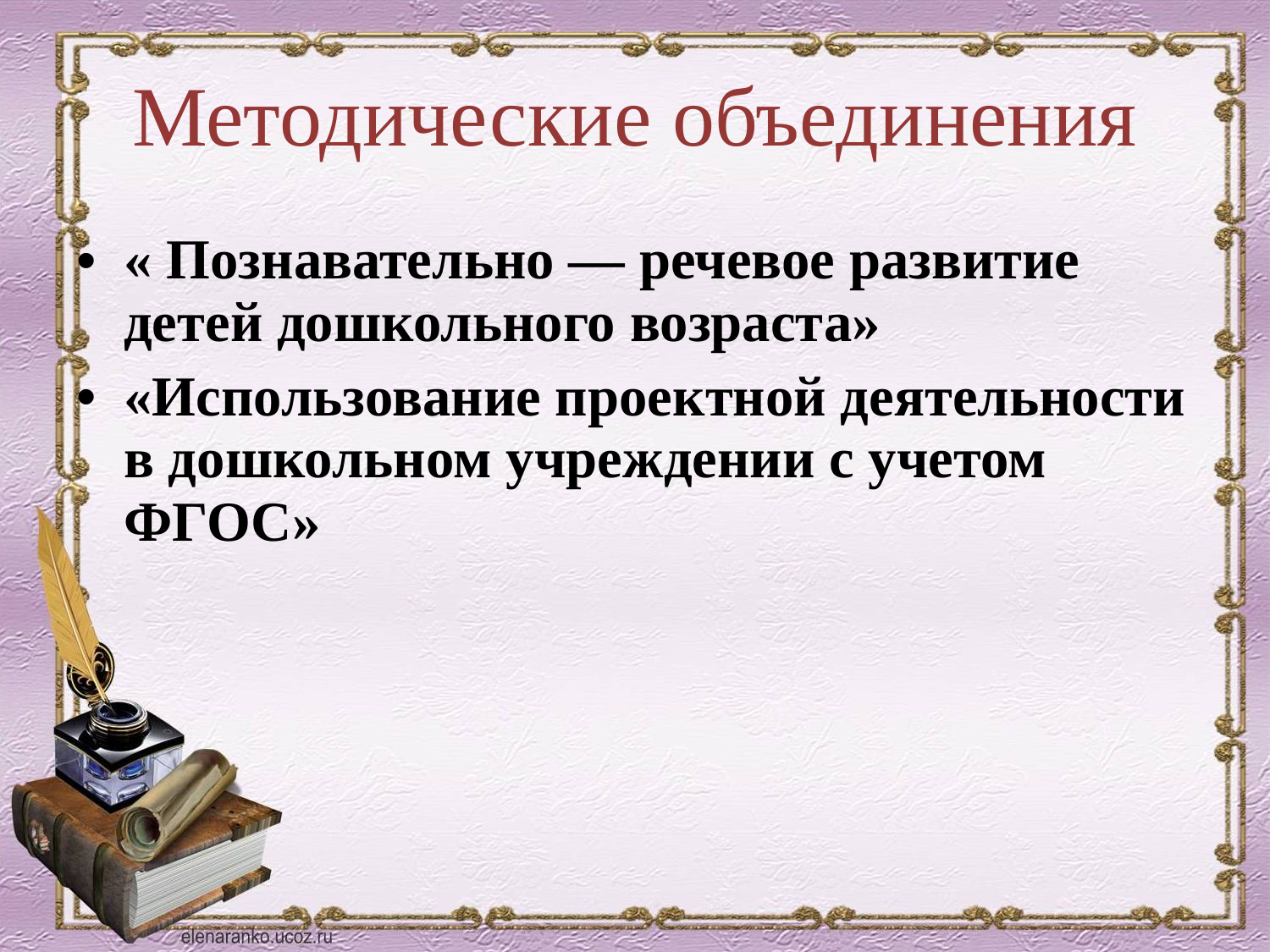

# Методические объединения
« Познавательно — речевое развитие детей дошкольного возраста»
«Использование проектной деятельности в дошкольном учреждении с учетом ФГОС»